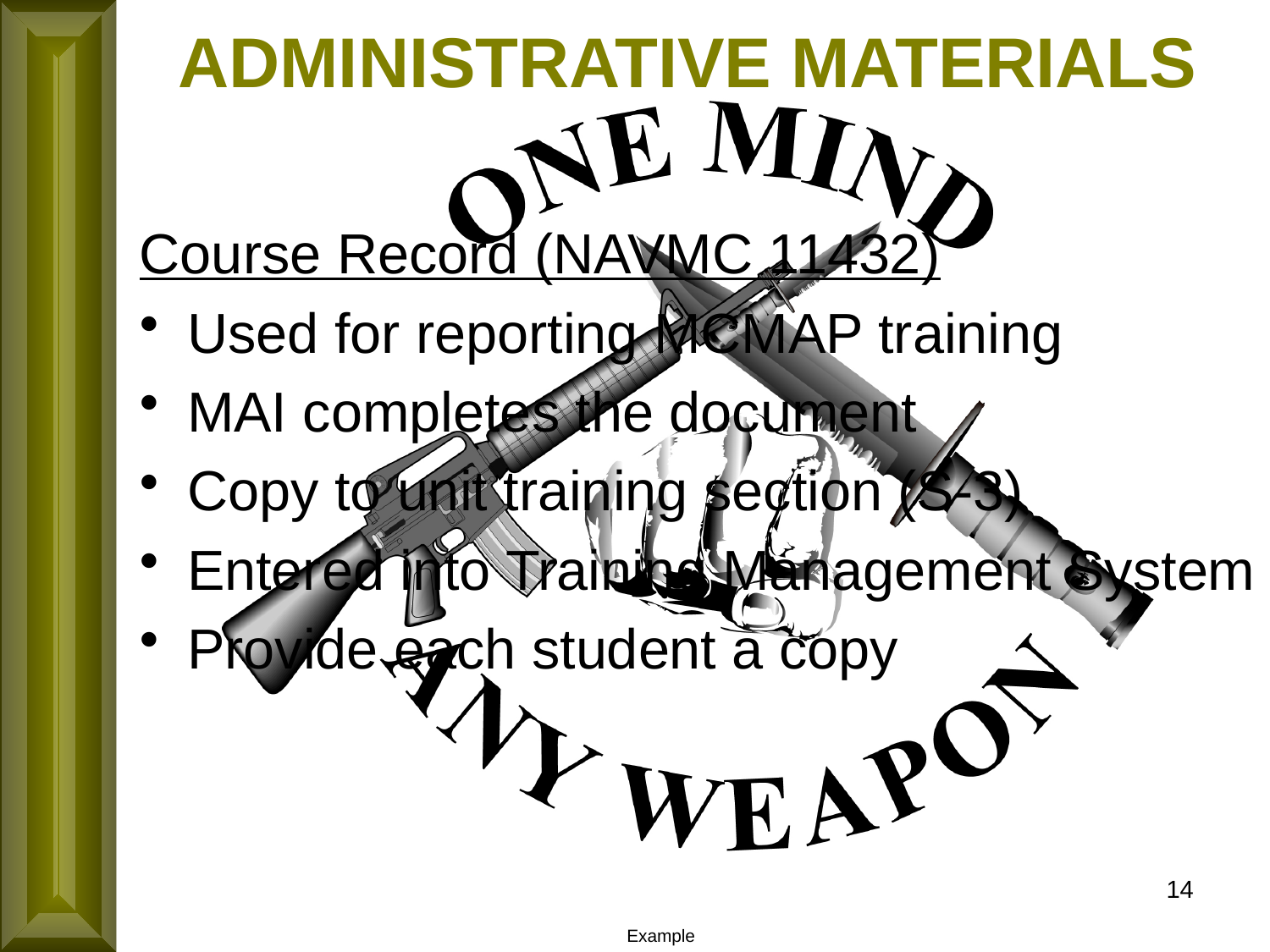

ADMINISTRATIVE MATERIALS
Course Record (NAVMC 11432)
Used for reporting MCMAP training
MAI completes the document
Copy to unit training section (S-3)
Entered into Training Management System
Provide each student a copy
14
Example